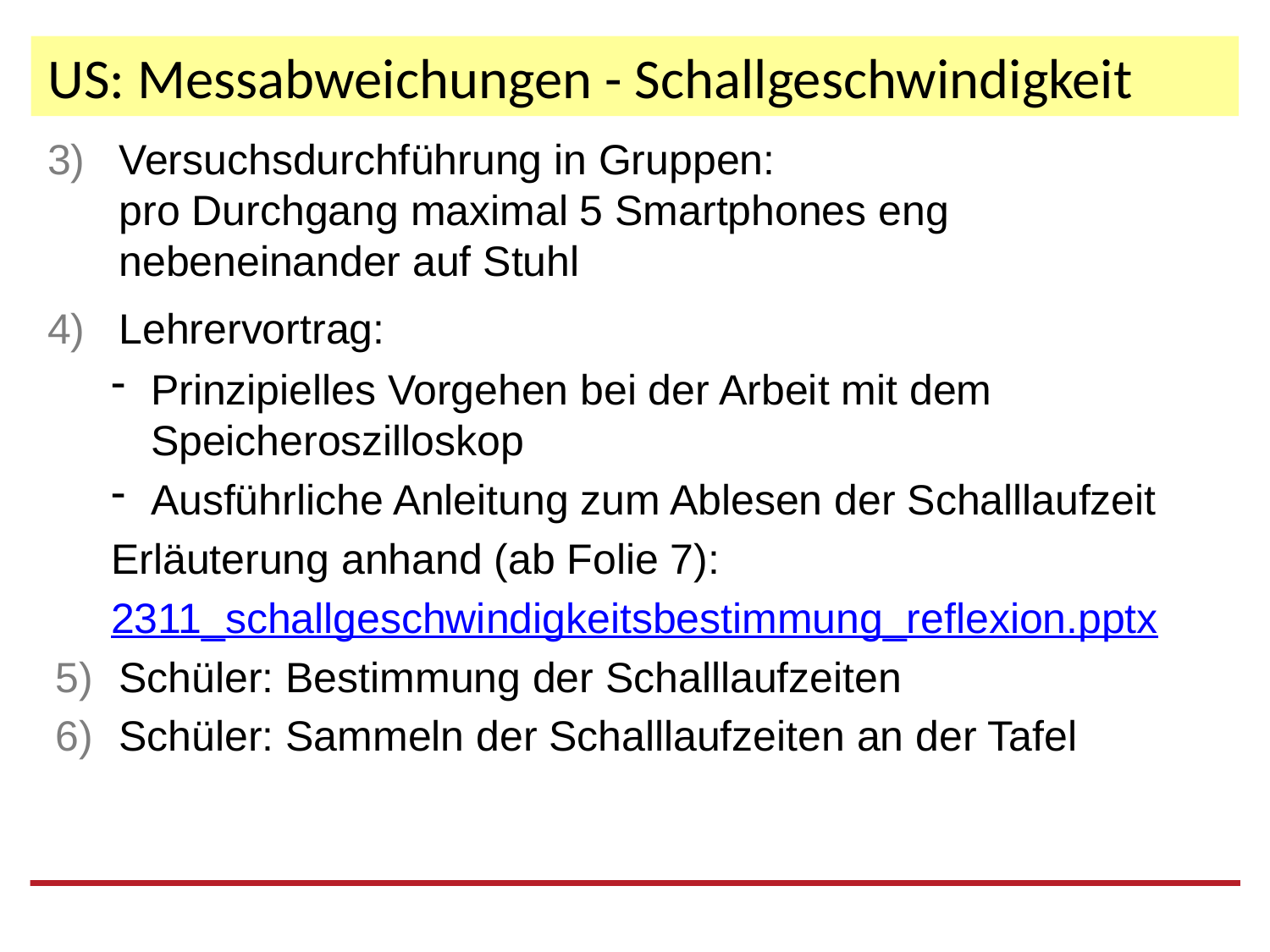

# US: Messabweichungen - Schallgeschwindigkeit
Versuchsdurchführung in Gruppen:
pro Durchgang maximal 5 Smartphones eng nebeneinander auf Stuhl
Lehrervortrag:
Prinzipielles Vorgehen bei der Arbeit mit dem Speicheroszilloskop
Ausführliche Anleitung zum Ablesen der Schalllaufzeit
Erläuterung anhand (ab Folie 7):
2311_schallgeschwindigkeitsbestimmung_reflexion.pptx
Schüler: Bestimmung der Schalllaufzeiten
Schüler: Sammeln der Schalllaufzeiten an der Tafel